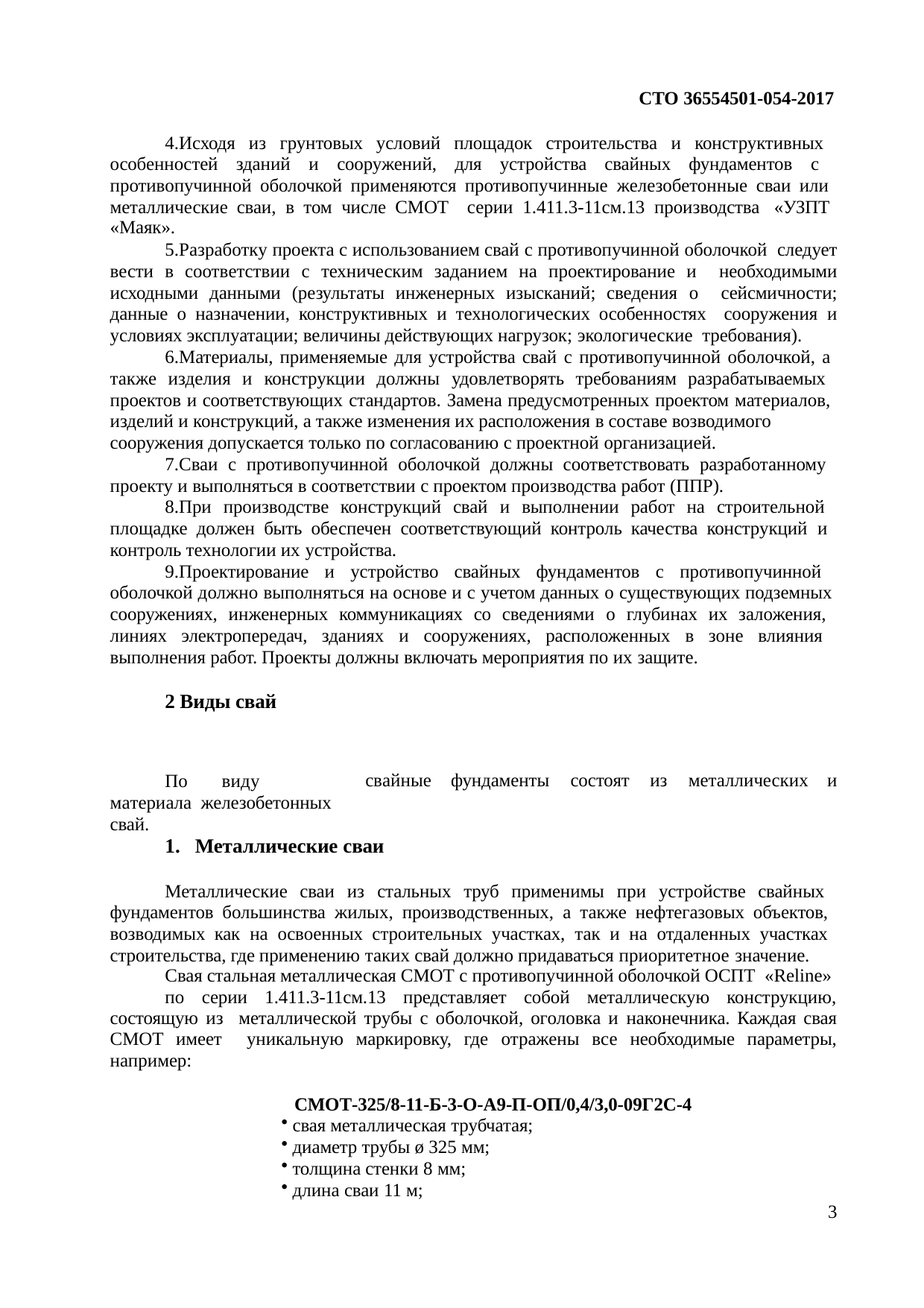

СТО 36554501-054-2017

Исходя из грунтовых условий площадок строительства и конструктивных  особенностей зданий и сооружений, для устройства свайных фундаментов с  противопучинной оболочкой применяются противопучинные железобетонные сваи или  металлические  сваи,  в  том  числе  СМОТ    серии 1.411.3-11см.13 производства   «УЗПТ
«Маяк».
Разработку проекта с использованием свай с противопучинной оболочкой  следует вести в соответствии с техническим заданием на проектирование и  необходимыми исходными данными (результаты инженерных изысканий; сведения о  сейсмичности; данные о назначении, конструктивных и технологических особенностях  сооружения и условиях эксплуатации; величины действующих нагрузок; экологические  требования).
Материалы, применяемые для устройства свай с противопучинной оболочкой, а  также изделия и конструкции должны удовлетворять требованиям разрабатываемых  проектов и соответствующих стандартов. Замена предусмотренных проектом материалов,
изделий и конструкций, а также изменения их расположения в составе возводимого  сооружения допускается только по согласованию с проектной организацией.
Сваи с противопучинной оболочкой должны соответствовать разработанному  проекту и выполняться в соответствии с проектом производства работ (ППР).
При производстве конструкций свай и выполнении работ на строительной  площадке должен быть обеспечен соответствующий контроль качества конструкций и  контроль технологии их устройства.
Проектирование и устройство свайных фундаментов с противопучинной  оболочкой должно выполняться на основе и с учетом данных о существующих подземных  сооружениях, инженерных коммуникациях со сведениями о глубинах их заложения,  линиях электропередач, зданиях и сооружениях, расположенных в зоне влияния  выполнения работ. Проекты должны включать мероприятия по их защите.

2 Виды свай
По	виду	материала  железобетонных свай.
свайные
фундаменты
состоят
из	металлических	и
Металлические сваи

Металлические сваи из стальных труб применимы при устройстве свайных  фундаментов большинства жилых, производственных, а также нефтегазовых объектов,  возводимых как на освоенных строительных участках, так и на отдаленных участках  строительства, где применению таких свай должно придаваться приоритетное значение.
Свая стальная металлическая СМОТ с противопучинной оболочкой ОСПТ «Reline»
по серии 1.411.3-11см.13 представляет собой металлическую конструкцию, состоящую из  металлической трубы с оболочкой, оголовка и наконечника. Каждая свая СМОТ имеет  уникальную маркировку, где отражены все необходимые параметры, например:

СМОТ-325/8-11-Б-3-О-А9-П-ОП/0,4/3,0-09Г2С-4
свая металлическая трубчатая;
диаметр трубы ø 325 мм;
толщина стенки 8 мм;
длина сваи 11 м;
3